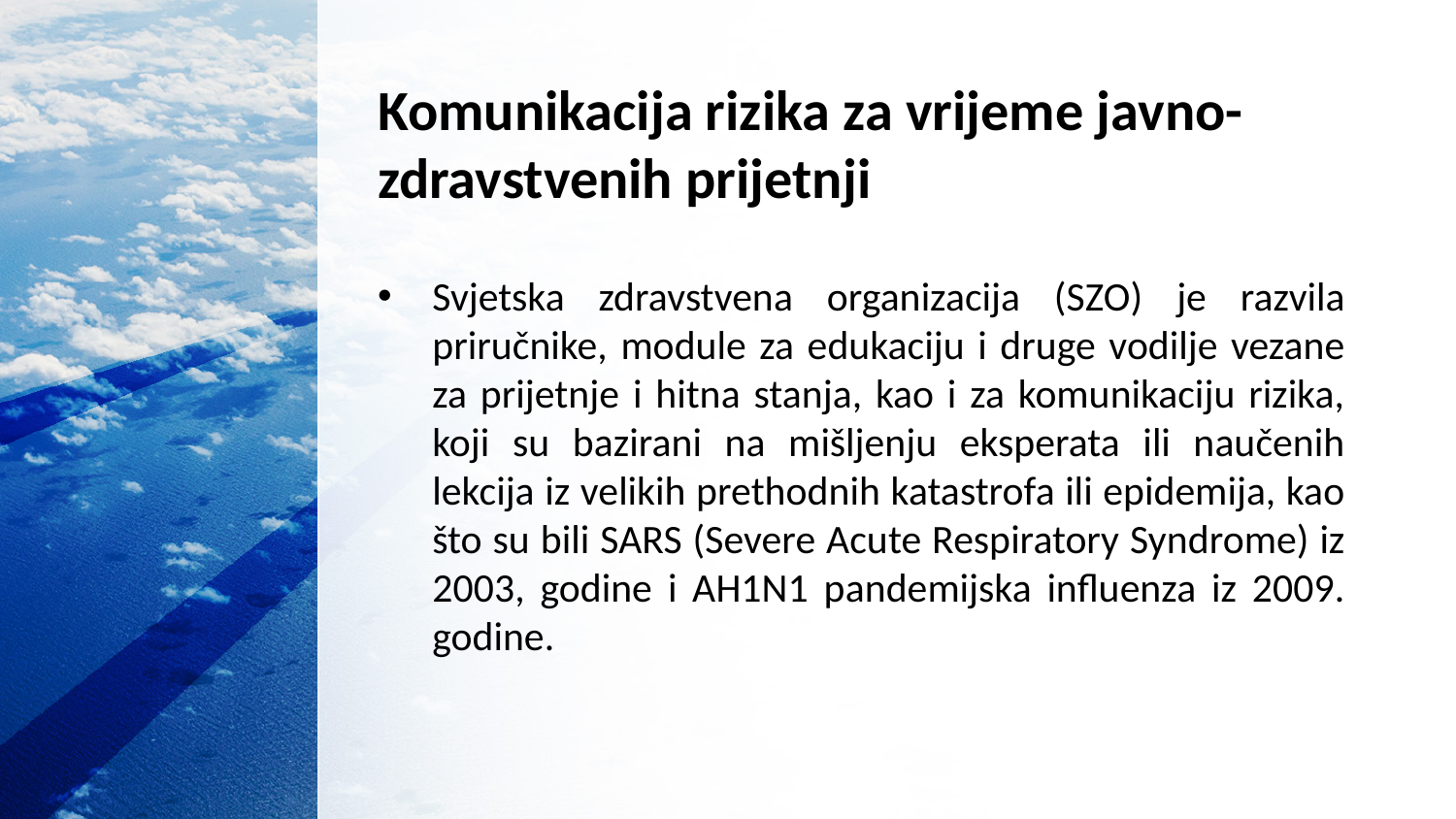

# Komunikacija rizika za vrijeme javno-zdravstvenih prijetnji
Svjetska zdravstvena organizacija (SZO) je razvila priručnike, module za edukaciju i druge vodilje vezane za prijetnje i hitna stanja, kao i za komunikaciju rizika, koji su bazirani na mišljenju eksperata ili naučenih lekcija iz velikih prethodnih katastrofa ili epidemija, kao što su bili SARS (Severe Acute Respiratory Syndrome) iz 2003, godine i AH1N1 pandemijska influenza iz 2009. godine.